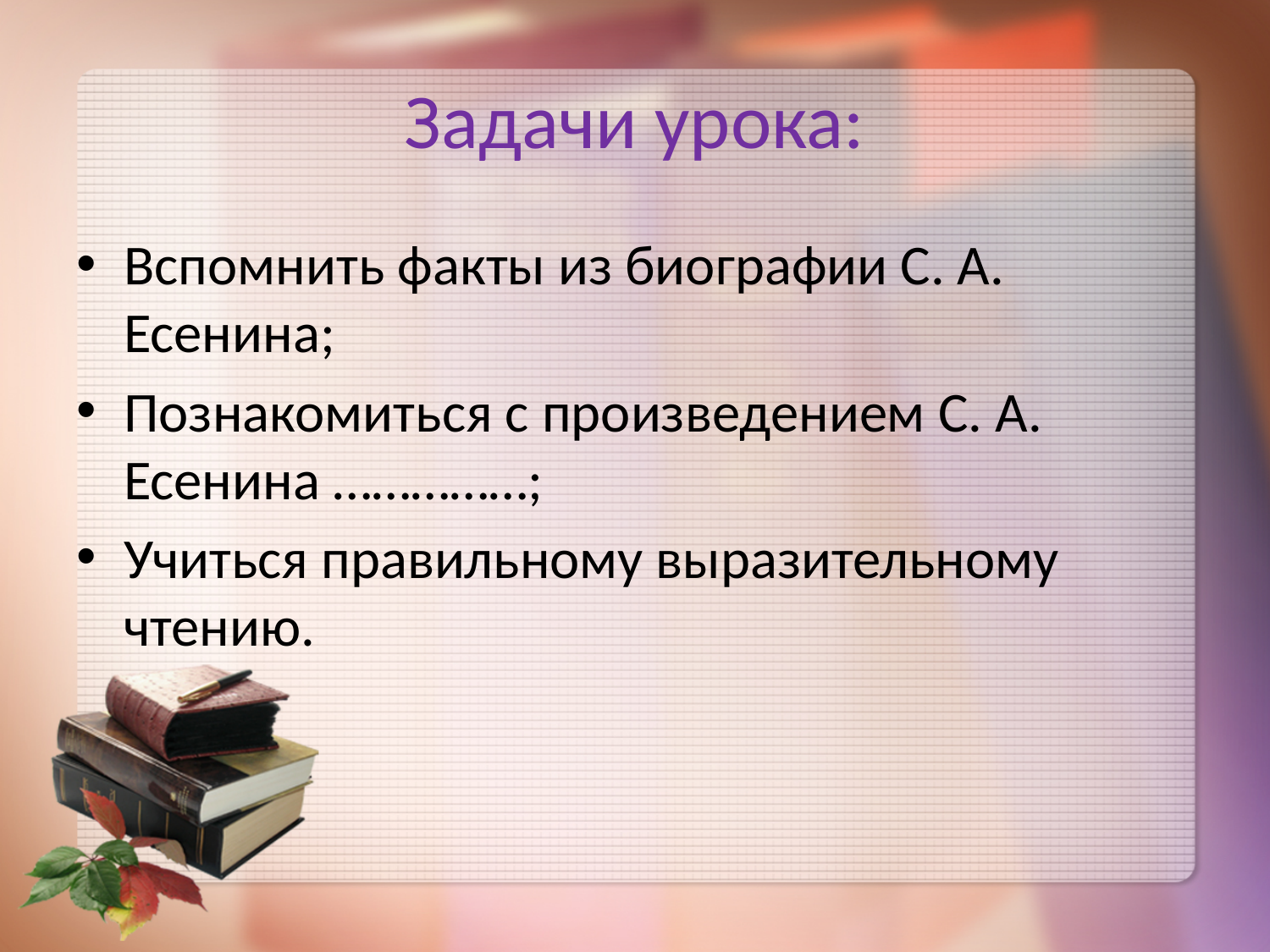

# Задачи урока:
Вспомнить факты из биографии С. А. Есенина;
Познакомиться с произведением С. А. Есенина ……………;
Учиться правильному выразительному чтению.